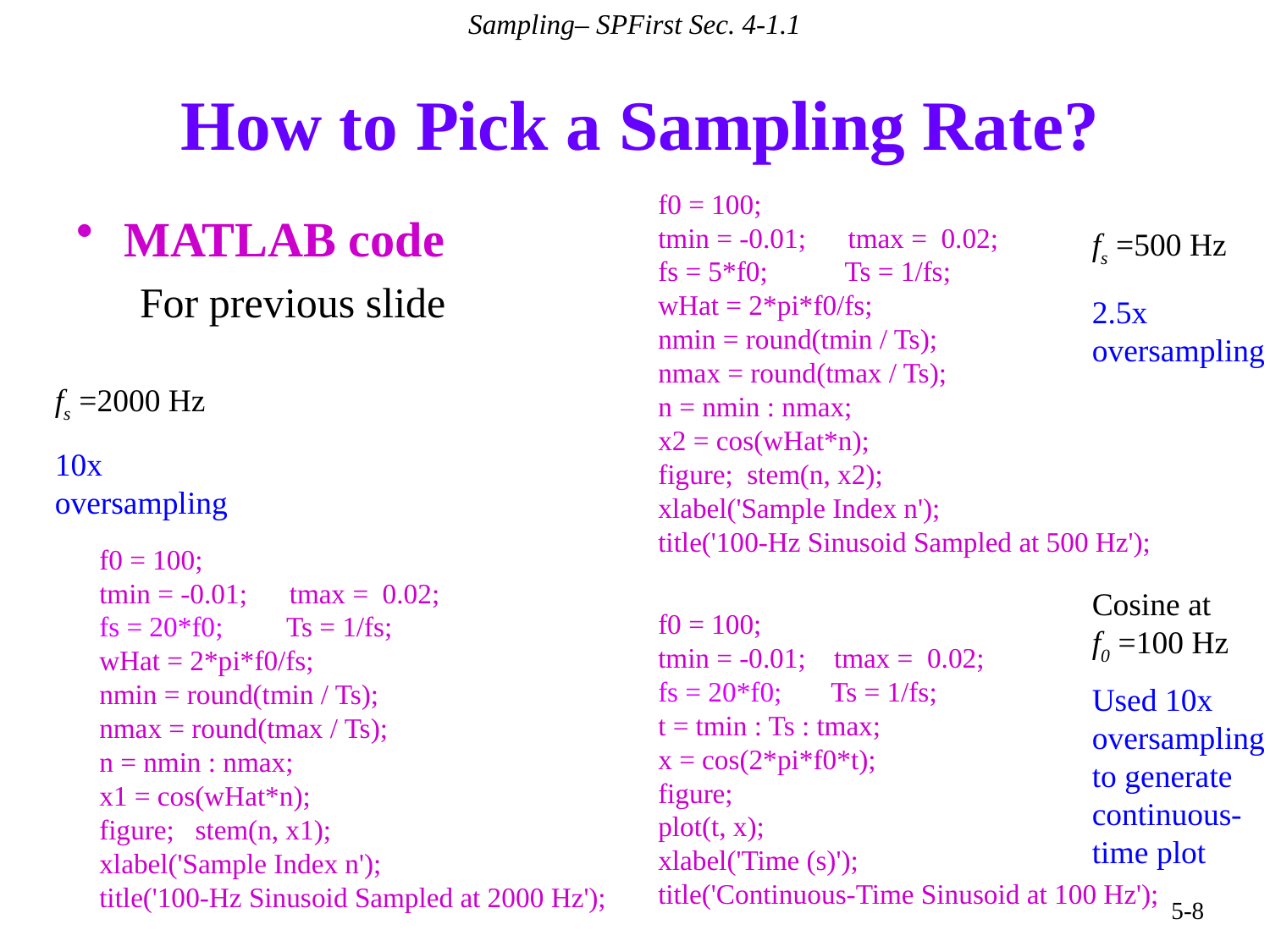

Sampling– SPFirst Sec. 4-1.1
# How to Pick a Sampling Rate?
f0 = 100;
tmin = -0.01;      tmax =  0.02;
fs = 5*f0;           Ts = 1/fs;
wHat = 2*pi*f0/fs;
nmin = round(tmin / Ts);
nmax = round(tmax / Ts);
n = nmin : nmax;
x2 = cos(wHat*n);
figure;  stem(n, x2);
xlabel('Sample Index n');
title('100-Hz Sinusoid Sampled at 500 Hz');
MATLAB code
For previous slide
fs =500 Hz
2.5x oversampling
fs =2000 Hz
10x oversampling
f0 = 100;
tmin = -0.01;      tmax =  0.02;
fs = 20*f0;         Ts = 1/fs;
wHat = 2*pi*f0/fs;
nmin = round(tmin / Ts);
nmax = round(tmax / Ts);
n = nmin : nmax;
x1 = cos(wHat*n);
figure;   stem(n, x1);
xlabel('Sample Index n');
title('100-Hz Sinusoid Sampled at 2000 Hz');
Cosine at
f0 =100 Hz
f0 = 100;
tmin = -0.01;    tmax =  0.02;
fs = 20*f0;       Ts = 1/fs;
t = tmin : Ts : tmax;
x = cos(2*pi*f0*t);
figure;
plot(t, x);
xlabel('Time (s)');
title('Continuous-Time Sinusoid at 100 Hz');
Used 10x oversampling to generate continuous-time plot
5-8